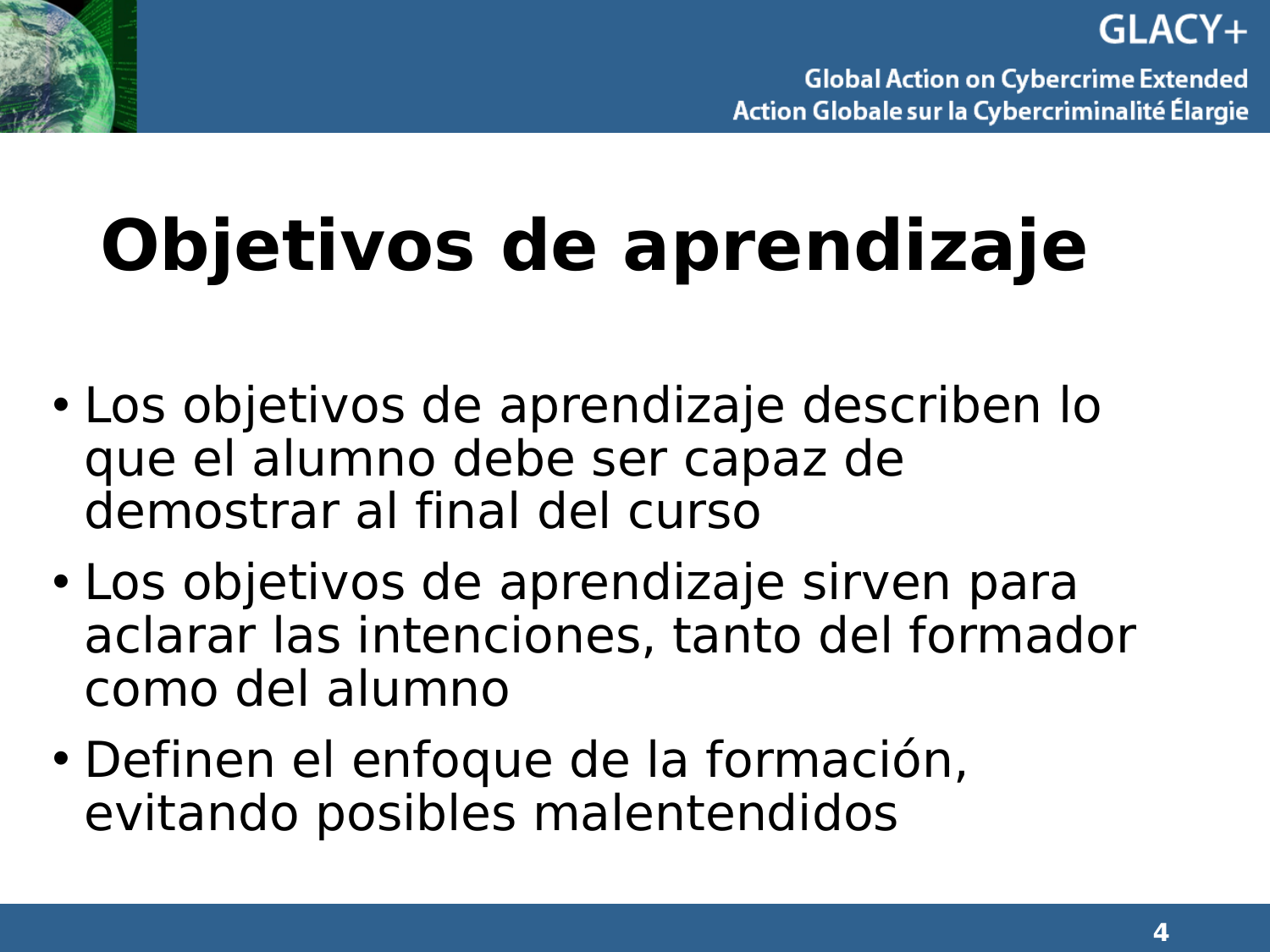

# Objetivos de aprendizaje

Los objetivos de aprendizaje describen lo que el alumno debe ser capaz de demostrar al final del curso
Los objetivos de aprendizaje sirven para aclarar las intenciones, tanto del formador como del alumno
Definen el enfoque de la formación, evitando posibles malentendidos

4